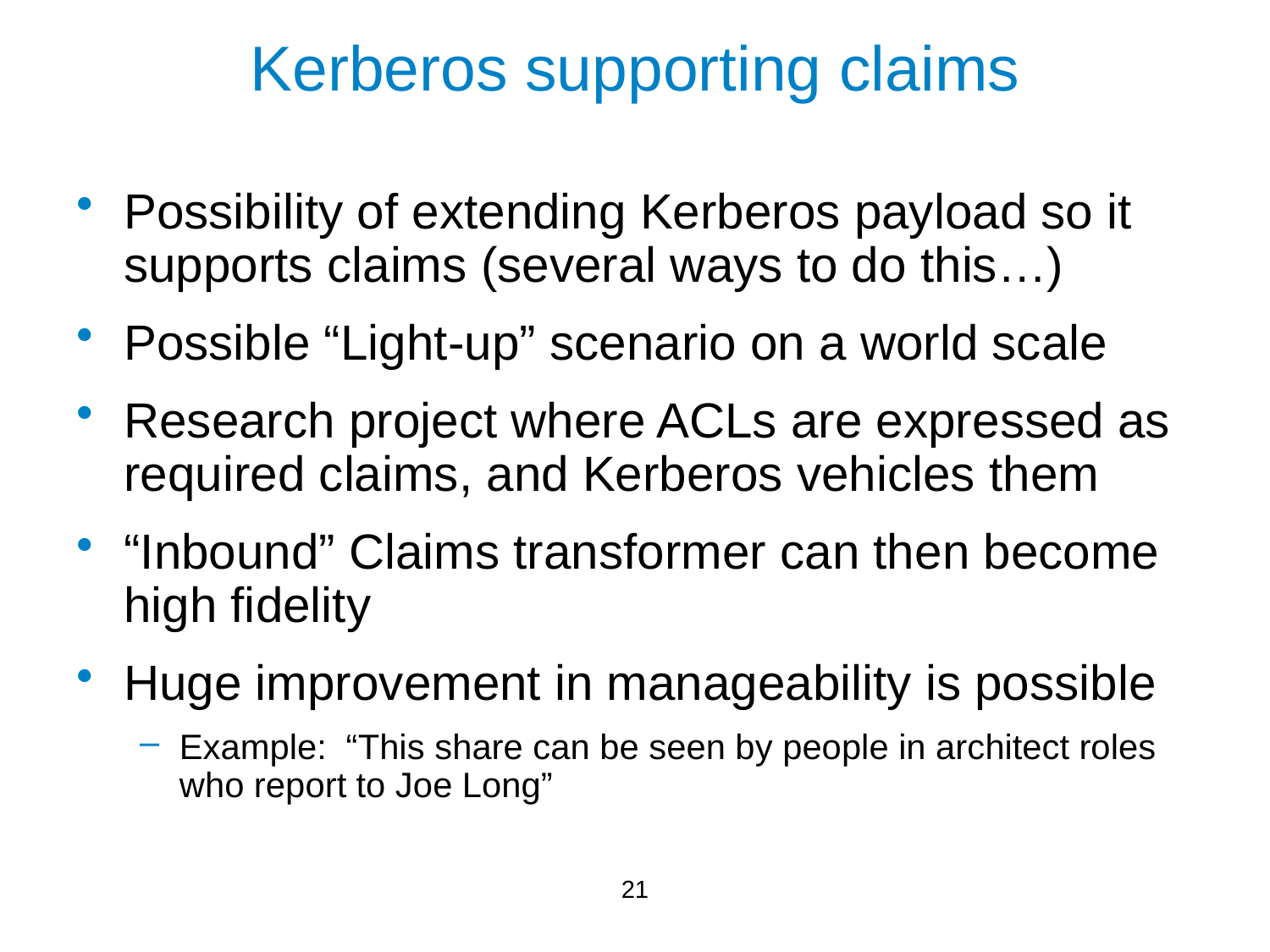

# Kerberos supporting claims
Possibility of extending Kerberos payload so it supports claims (several ways to do this…)
Possible “Light-up” scenario on a world scale
Research project where ACLs are expressed as required claims, and Kerberos vehicles them
“Inbound” Claims transformer can then become high fidelity
Huge improvement in manageability is possible
Example:  “This share can be seen by people in architect roles who report to Joe Long”
21